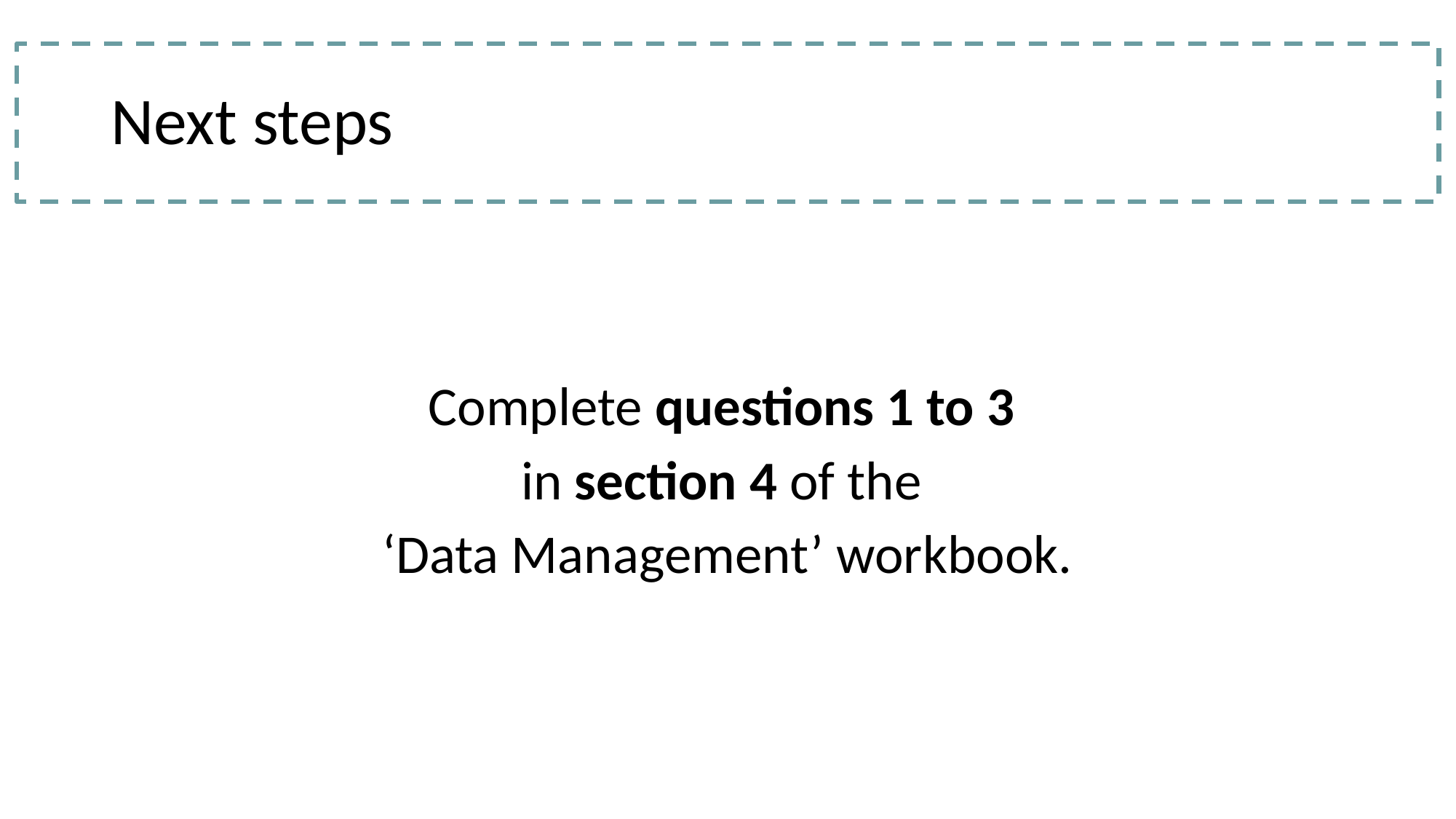

# Next steps

Complete questions 1 to 3
in section 4 of the
‘Data Management’ workbook.